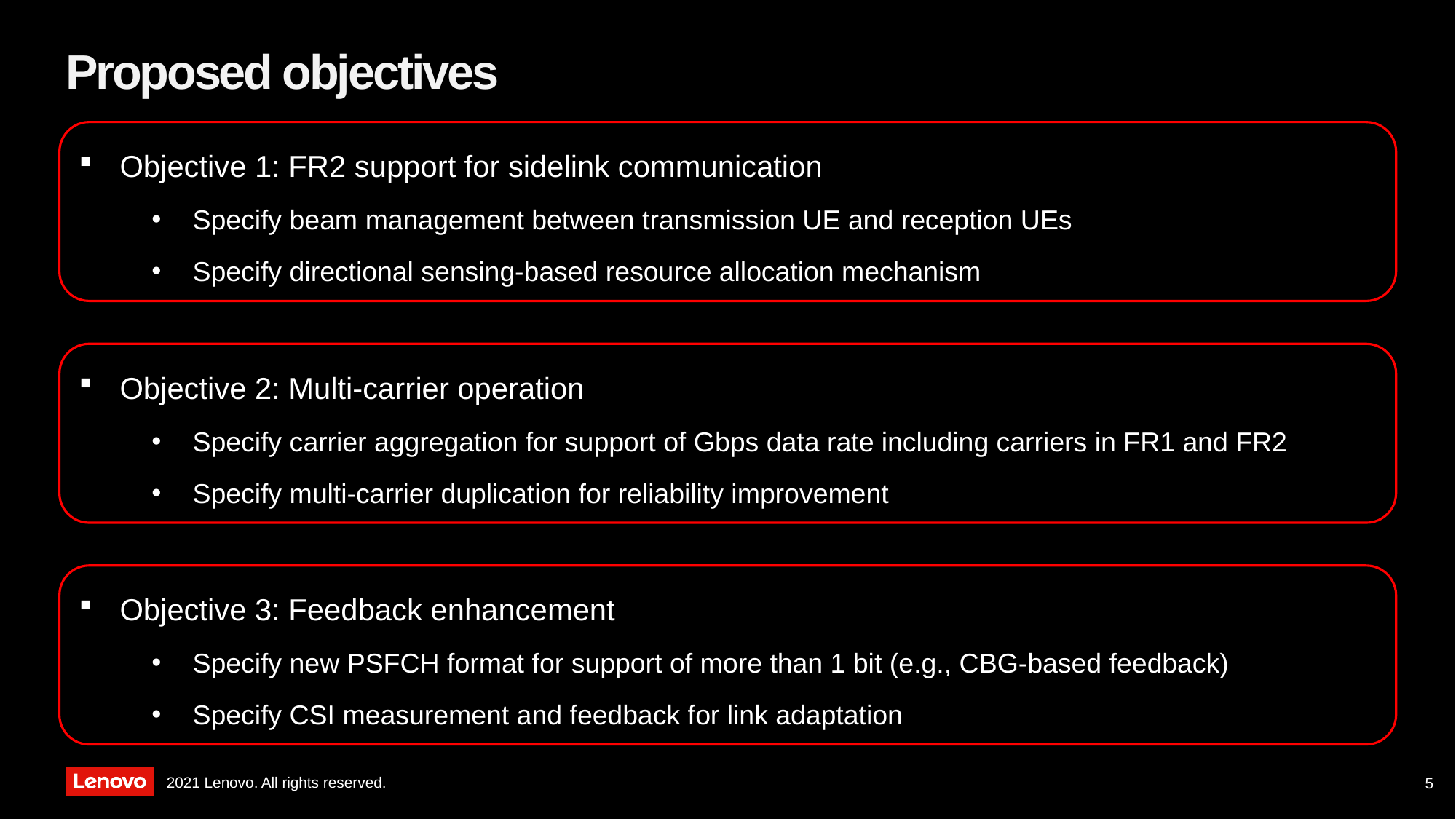

# Proposed objectives
Objective 1: FR2 support for sidelink communication
Specify beam management between transmission UE and reception UEs
Specify directional sensing-based resource allocation mechanism
Objective 2: Multi-carrier operation
Specify carrier aggregation for support of Gbps data rate including carriers in FR1 and FR2
Specify multi-carrier duplication for reliability improvement
Objective 3: Feedback enhancement
Specify new PSFCH format for support of more than 1 bit (e.g., CBG-based feedback)
Specify CSI measurement and feedback for link adaptation
5